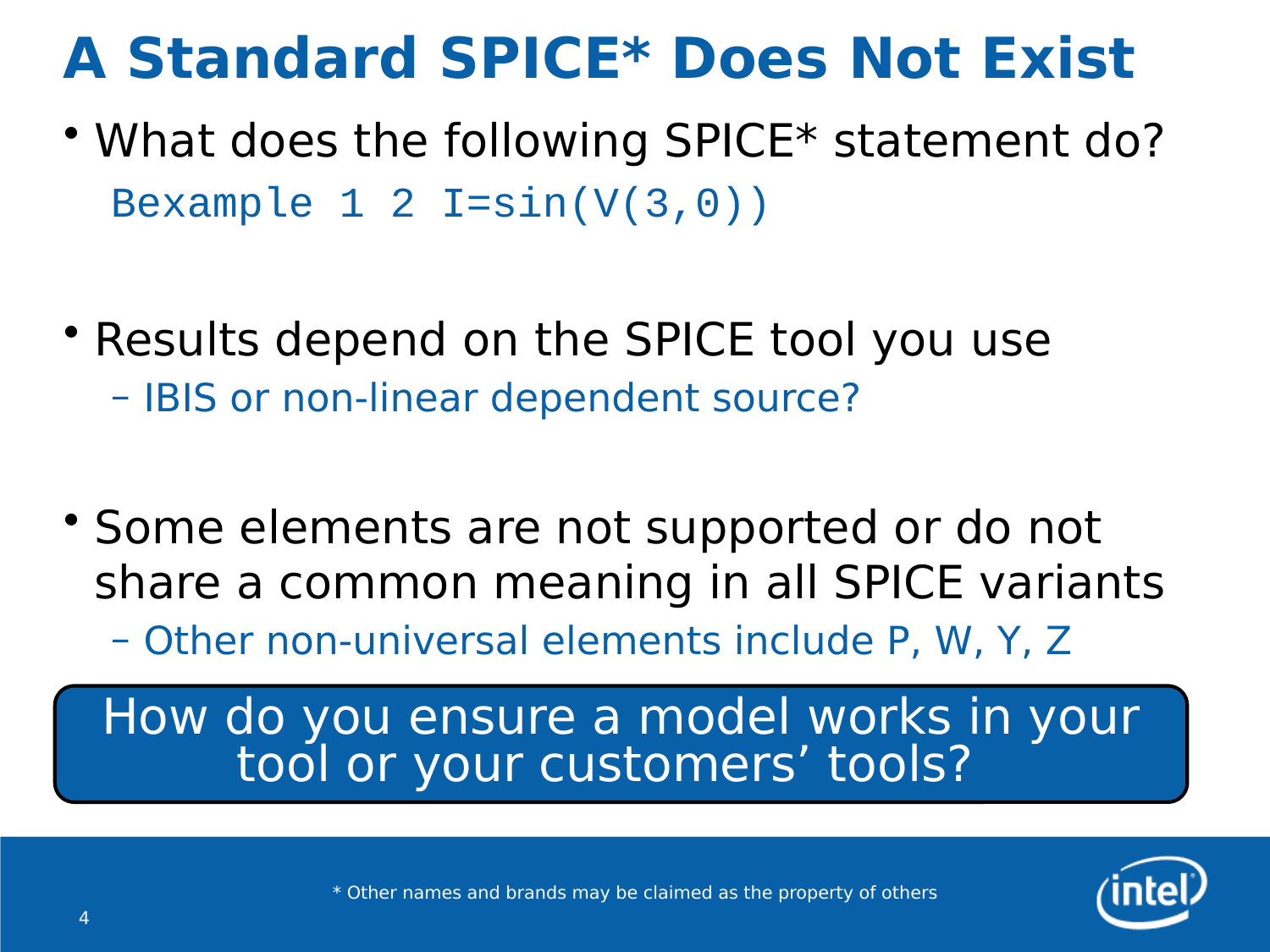

# A Standard SPICE* Does Not Exist
What does the following SPICE* statement do?
Bexample 1 2 I=sin(V(3,0))

Results depend on the SPICE tool you use
IBIS or non-linear dependent source?

Some elements are not supported or do not share a common meaning in all SPICE variants
Other non-universal elements include P, W, Y, Z

How do you ensure a model works in your tool or your customers’ tools?